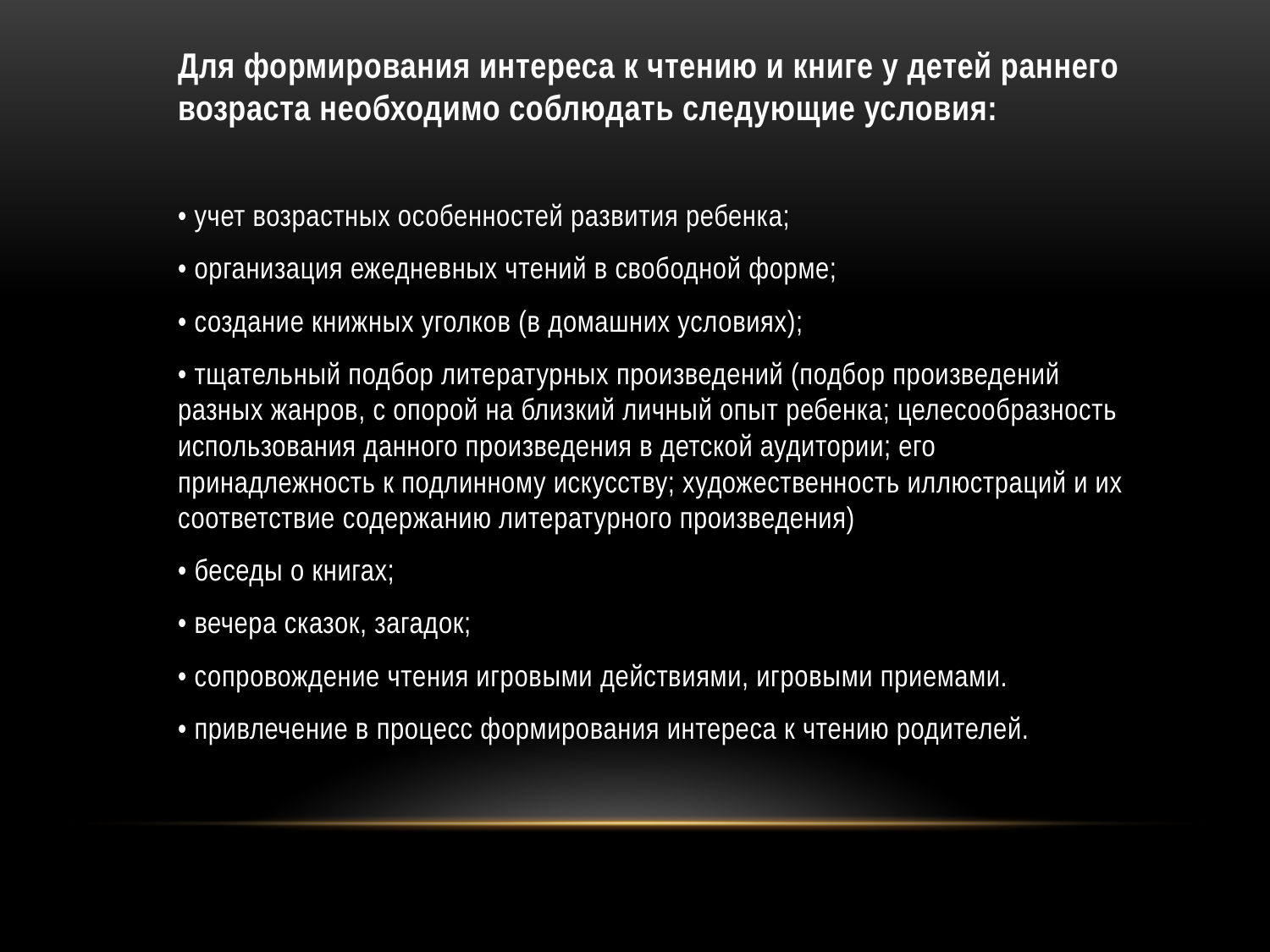

Для формирования интереса к чтению и книге у детей раннего возраста необходимо соблюдать следующие условия:

• учет возрастных особенностей развития ребенка;
• организация ежедневных чтений в свободной форме;
• создание книжных уголков (в домашних условиях);
• тщательный подбор литературных произведений (подбор произведений разных жанров, с опорой на близкий личный опыт ребенка; целесообразность использования данного произведения в детской аудитории; его принадлежность к подлинному искусству; художественность иллюстраций и их соответствие содержанию литературного произведения)
• беседы о книгах;
• вечера сказок, загадок;
• сопровождение чтения игровыми действиями, игровыми приемами.
• привлечение в процесс формирования интереса к чтению родителей.